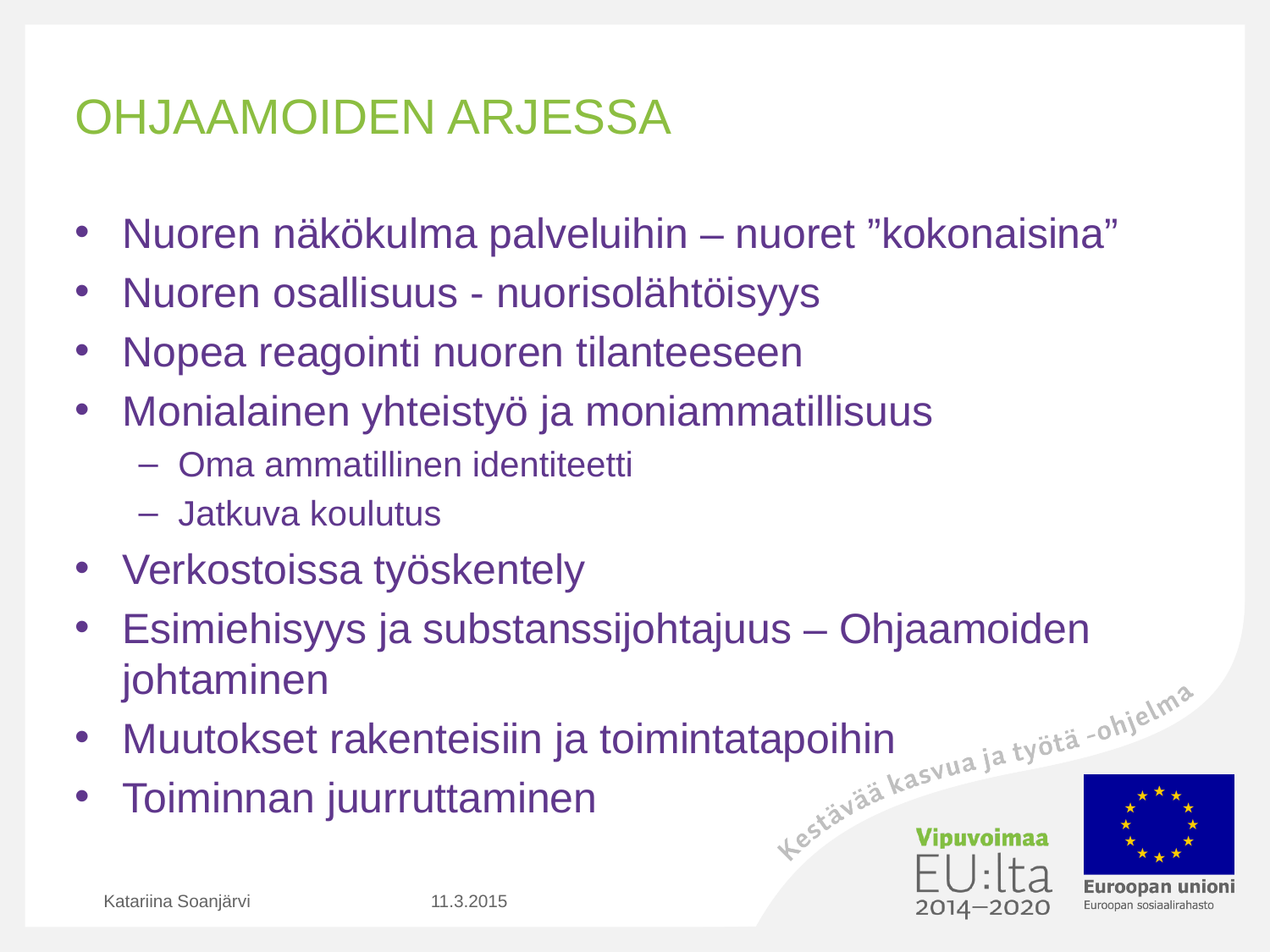

# OHJAAMOIDEN ARJESSA
Nuoren näkökulma palveluihin – nuoret ”kokonaisina”
Nuoren osallisuus - nuorisolähtöisyys
Nopea reagointi nuoren tilanteeseen
Monialainen yhteistyö ja moniammatillisuus
Oma ammatillinen identiteetti
Jatkuva koulutus
Verkostoissa työskentely
Esimiehisyys ja substanssijohtajuus – Ohjaamoiden johtaminen
Muutokset rakenteisiin ja toimintatapoihin
Toiminnan juurruttaminen
Katariina Soanjärvi
11.3.2015